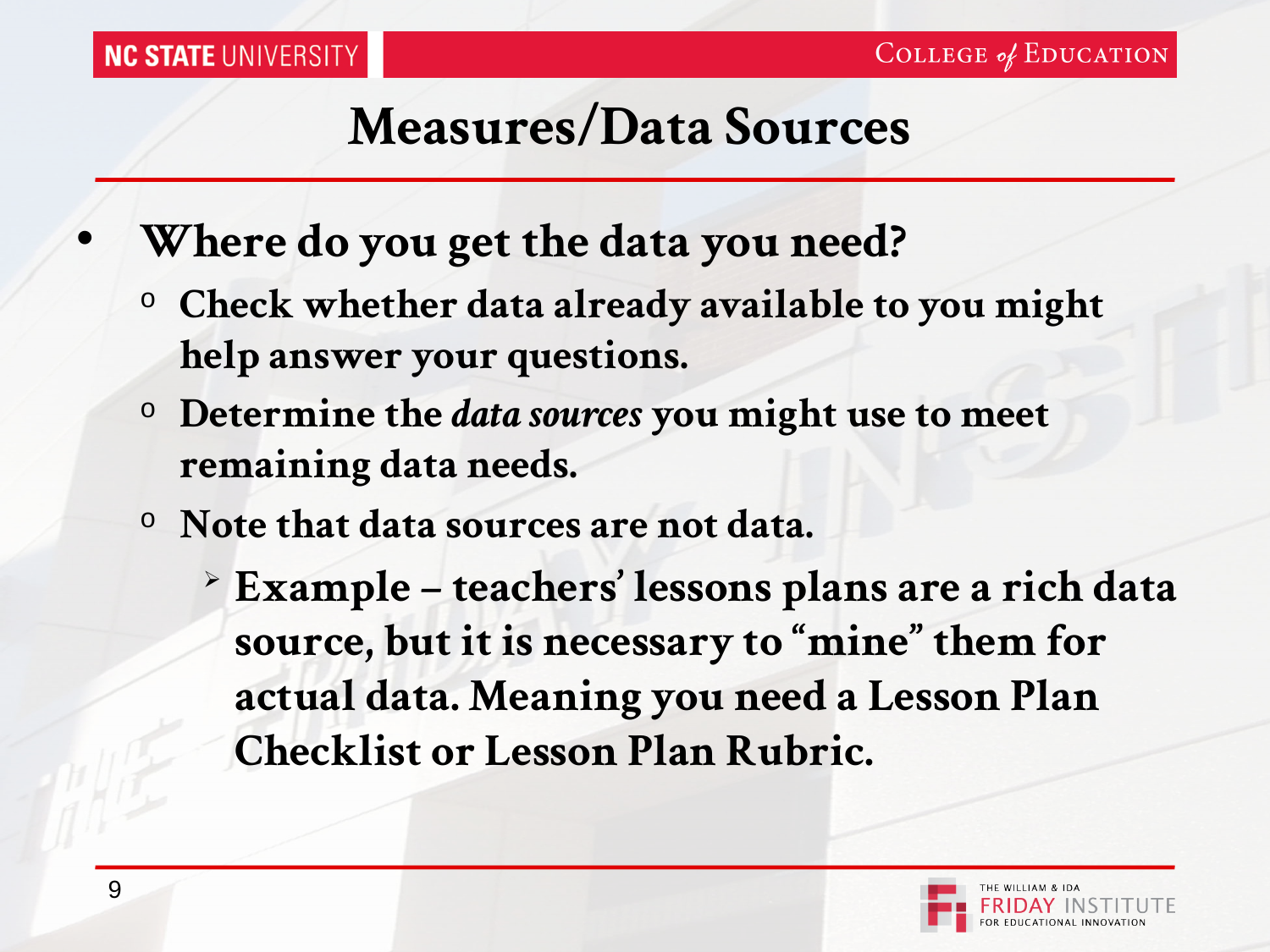

# Measures/Data Sources
Where do you get the data you need?
Check whether data already available to you might help answer your questions.
Determine the data sources you might use to meet remaining data needs.
Note that data sources are not data.
Example – teachers’ lessons plans are a rich data source, but it is necessary to “mine” them for actual data. Meaning you need a Lesson Plan Checklist or Lesson Plan Rubric.
9